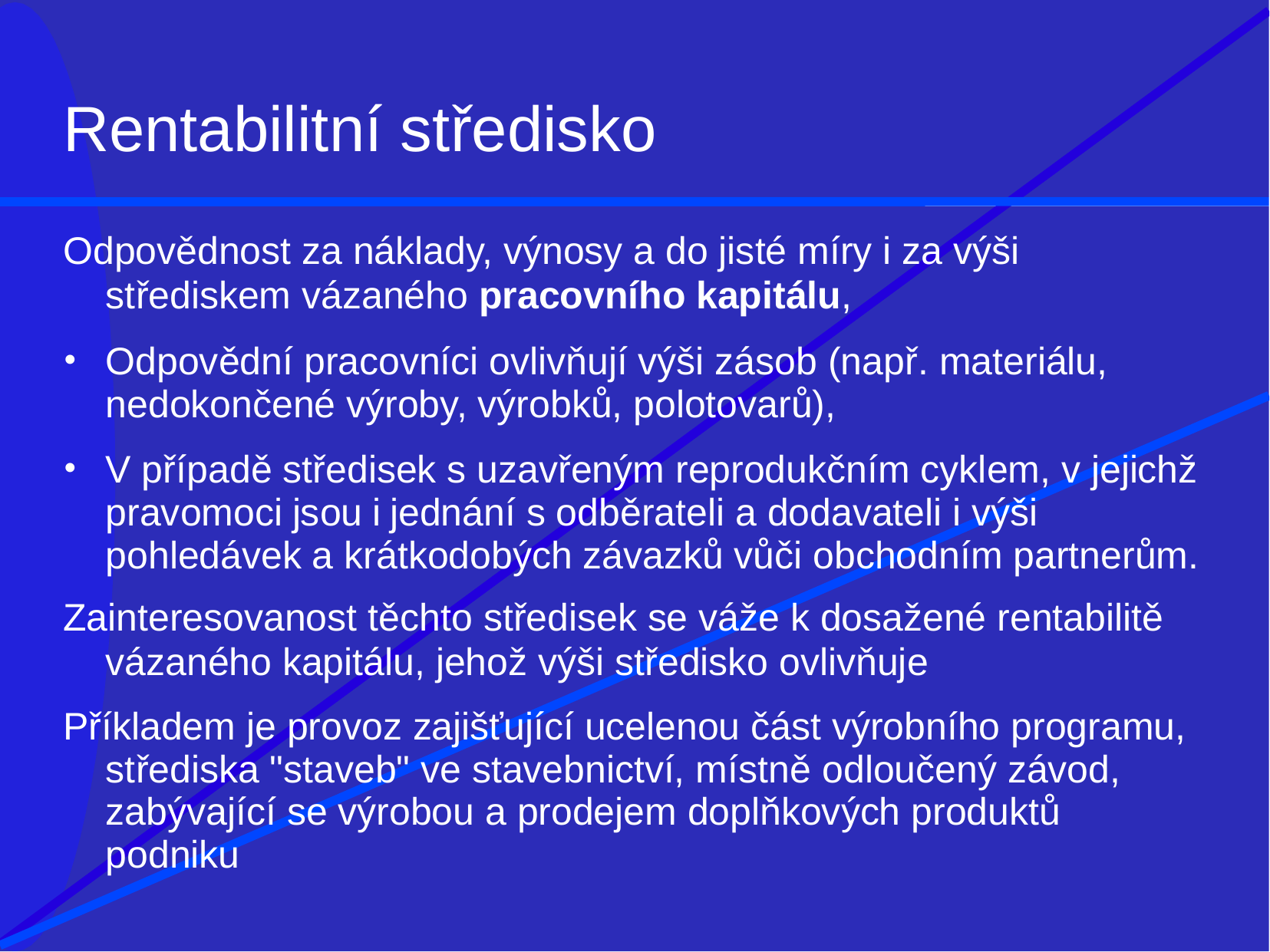

# Rentabilitní středisko
Odpovědnost za náklady, výnosy a do jisté míry i za výši
střediskem vázaného pracovního kapitálu,
Odpovědní pracovníci ovlivňují výši zásob (např. materiálu, nedokončené výroby, výrobků, polotovarů),
V případě středisek s uzavřeným reprodukčním cyklem, v jejichž pravomoci jsou i jednání s odběrateli a dodavateli i výši pohledávek a krátkodobých závazků vůči obchodním partnerům.
Zainteresovanost těchto středisek se váže k dosažené rentabilitě
vázaného kapitálu, jehož výši středisko ovlivňuje
Příkladem je provoz zajišťující ucelenou část výrobního programu, střediska "staveb" ve stavebnictví, místně odloučený závod, zabývající se výrobou a prodejem doplňkových produktů podniku